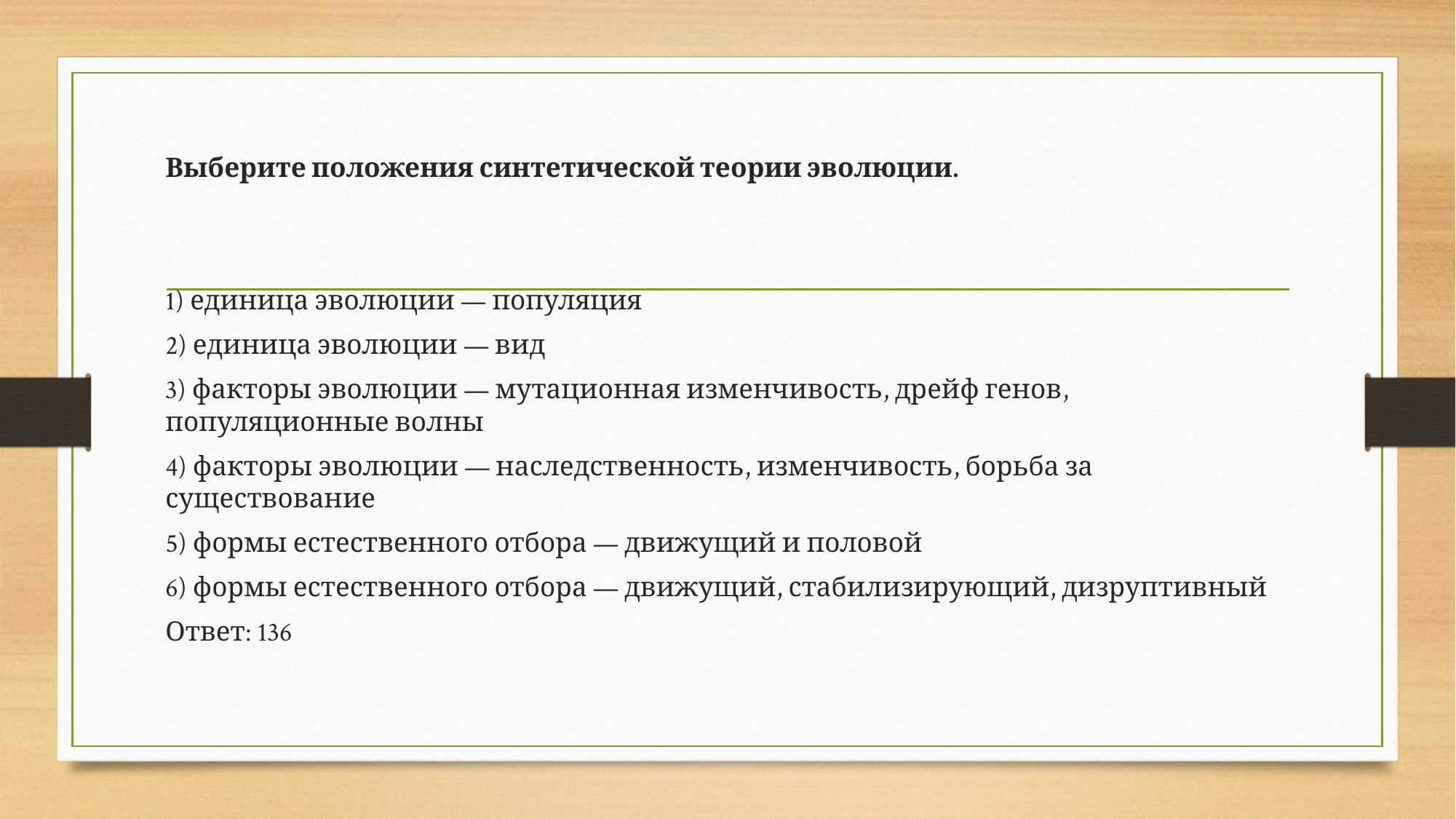

#
Выберите положения синтетической теории эволюции.

1) единица эволюции — популяция
2) единица эволюции — вид
3) факторы эволюции — мутационная изменчивость, дрейф генов, популяционные волны
4) факторы эволюции — наследственность, изменчивость, борьба за существование
5) формы естественного отбора — движущий и половой
6) формы естественного отбора — движущий, стабилизирующий, дизруптивный
Ответ: 136